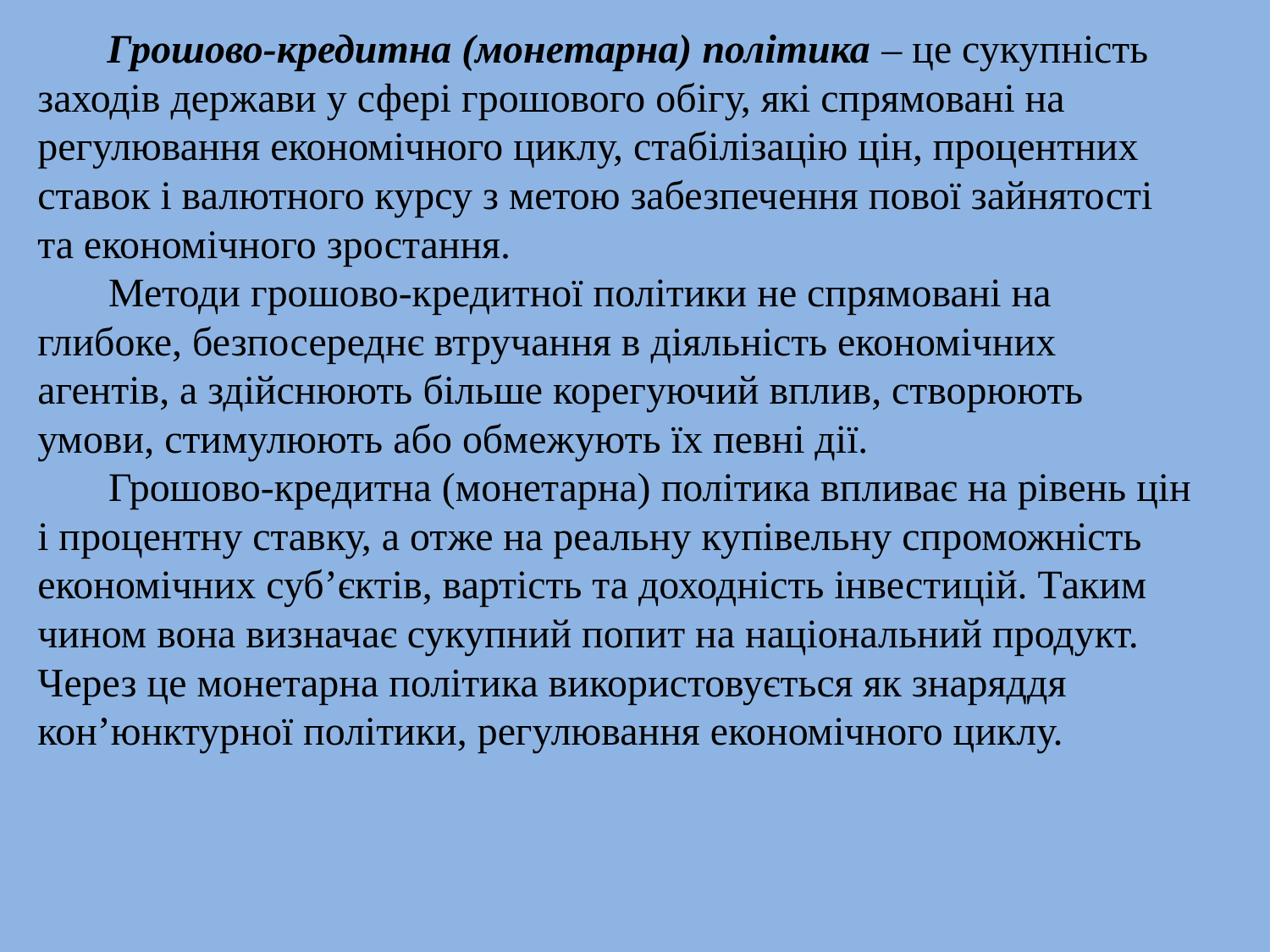

Грошово-кредитна (монетарна) політика – це сукупність заходів держави у сфері грошового обігу, які спрямовані на регулювання економічного циклу, стабілізацію цін, процентних ставок і валютного курсу з метою забезпечення пової зайнятості та економічного зростання.
       Методи грошово-кредитної політики не спрямовані на глибоке, безпосереднє втручання в діяльність економічних агентів, а здійснюють більше корегуючий вплив, створюють умови, стимулюють або обмежують їх певні дії.
       Грошово-кредитна (монетарна) політика впливає на рівень цін і процентну ставку, а отже на реальну купівельну спроможність економічних суб’єктів, вартість та доходність інвестицій. Таким чином вона визначає сукупний попит на національний продукт. Через це монетарна політика використовується як знаряддя кон’юнктурної політики, регулювання економічного циклу.